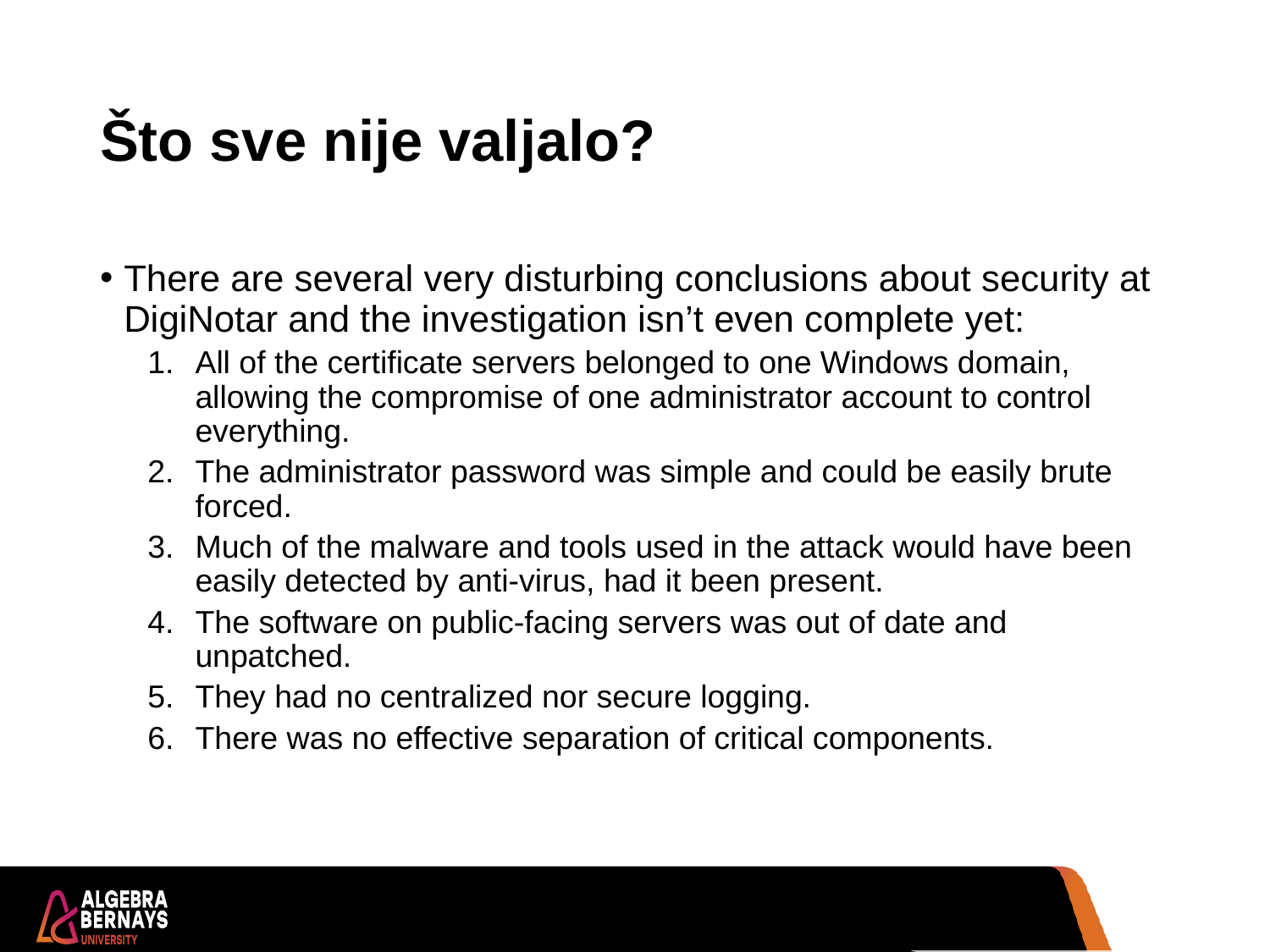

# Što sve nije valjalo?
There are several very disturbing conclusions about security at DigiNotar and the investigation isn’t even complete yet:
All of the certificate servers belonged to one Windows domain, allowing the compromise of one administrator account to control everything.
The administrator password was simple and could be easily brute forced.
Much of the malware and tools used in the attack would have been easily detected by anti-virus, had it been present.
The software on public-facing servers was out of date and unpatched.
They had no centralized nor secure logging.
There was no effective separation of critical components.